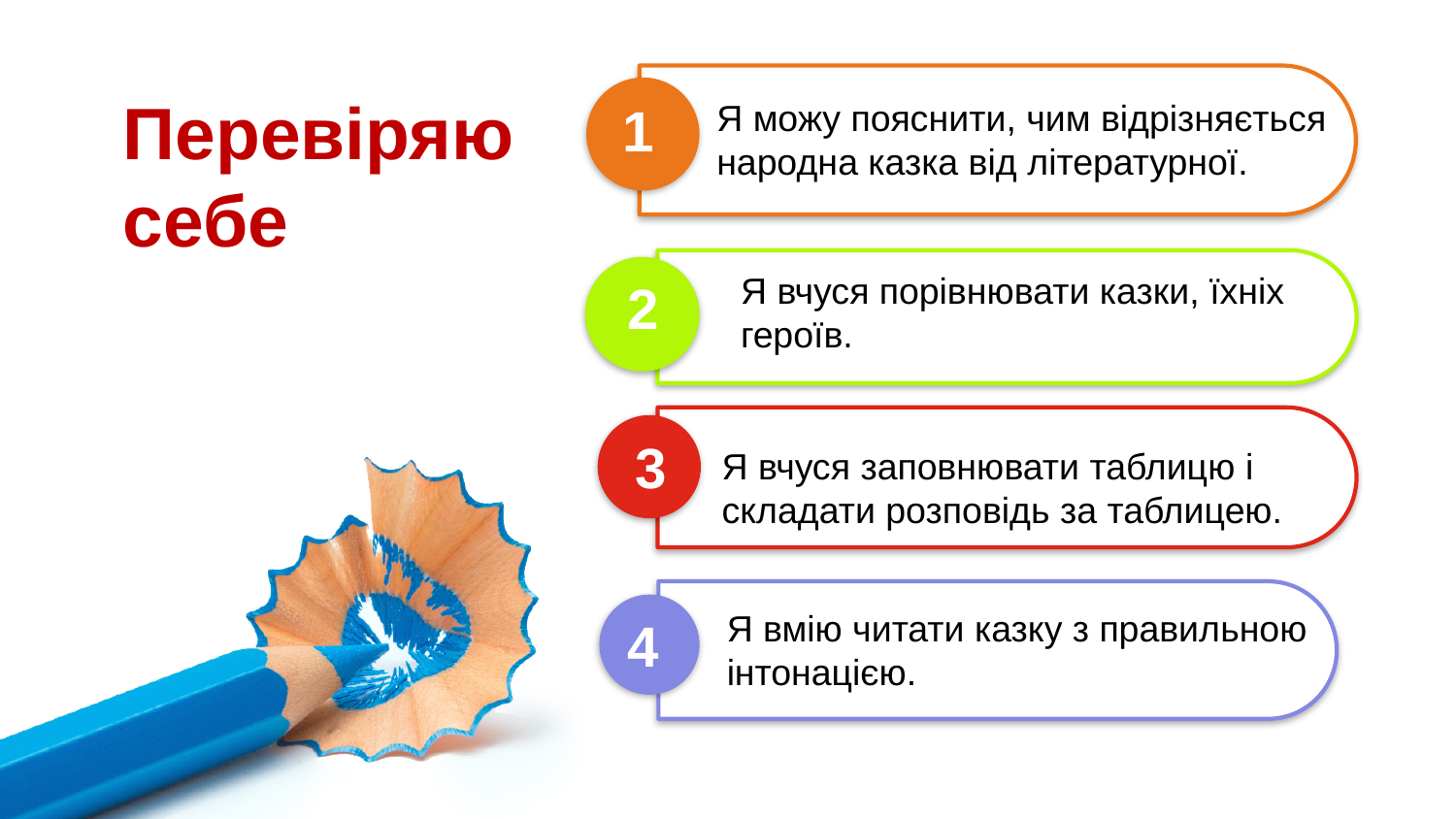

Перевіряю себе

1
Я можу пояснити, чим відрізняється народна казка від літературної.

Я вчуся порівнювати казки, їхніх
героїв.
2

3
Я вчуся заповнювати таблицю і
складати розповідь за таблицею.

Я вмію читати казку з правильною інтонацією.
4